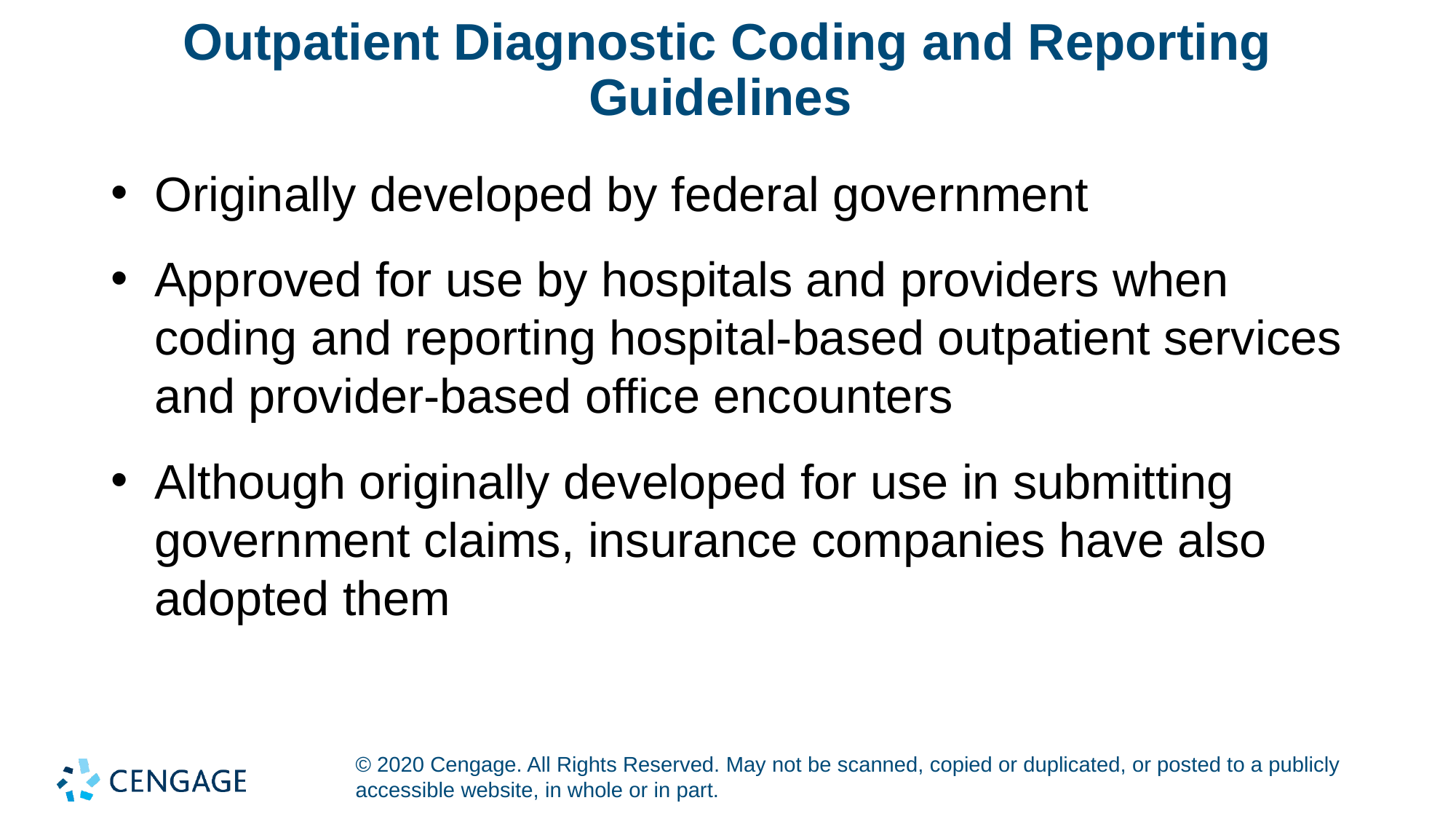

# Outpatient Diagnostic Coding and Reporting Guidelines
Originally developed by federal government
Approved for use by hospitals and providers when coding and reporting hospital-based outpatient services and provider-based office encounters
Although originally developed for use in submitting government claims, insurance companies have also adopted them